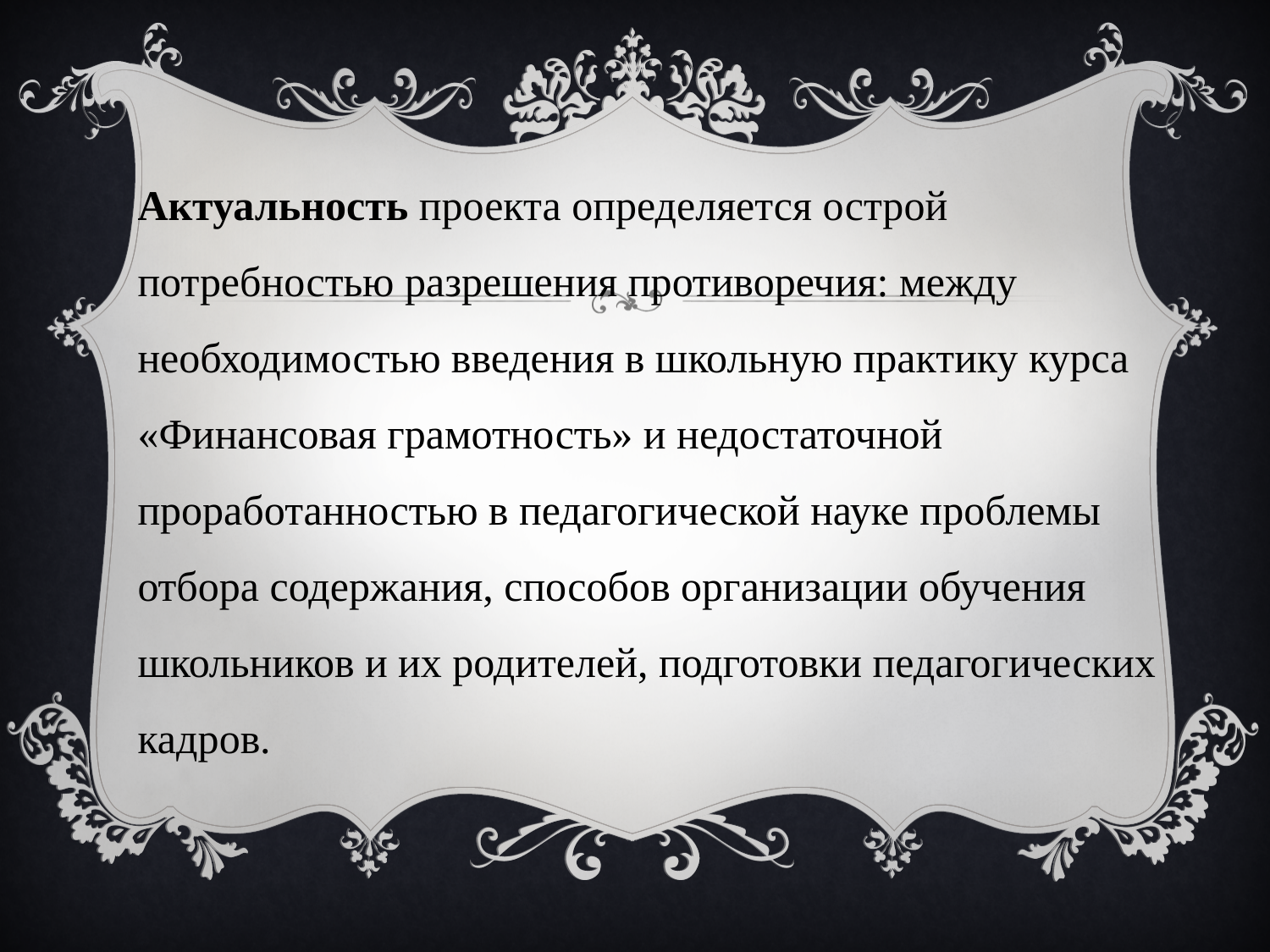

Актуальность проекта определяется острой потребностью разрешения противоречия: между необходимостью введения в школьную практику курса «Финансовая грамотность» и недостаточной проработанностью в педагогической науке проблемы отбора содержания, способов организации обучения школьников и их родителей, подготовки педагогических кадров.
#